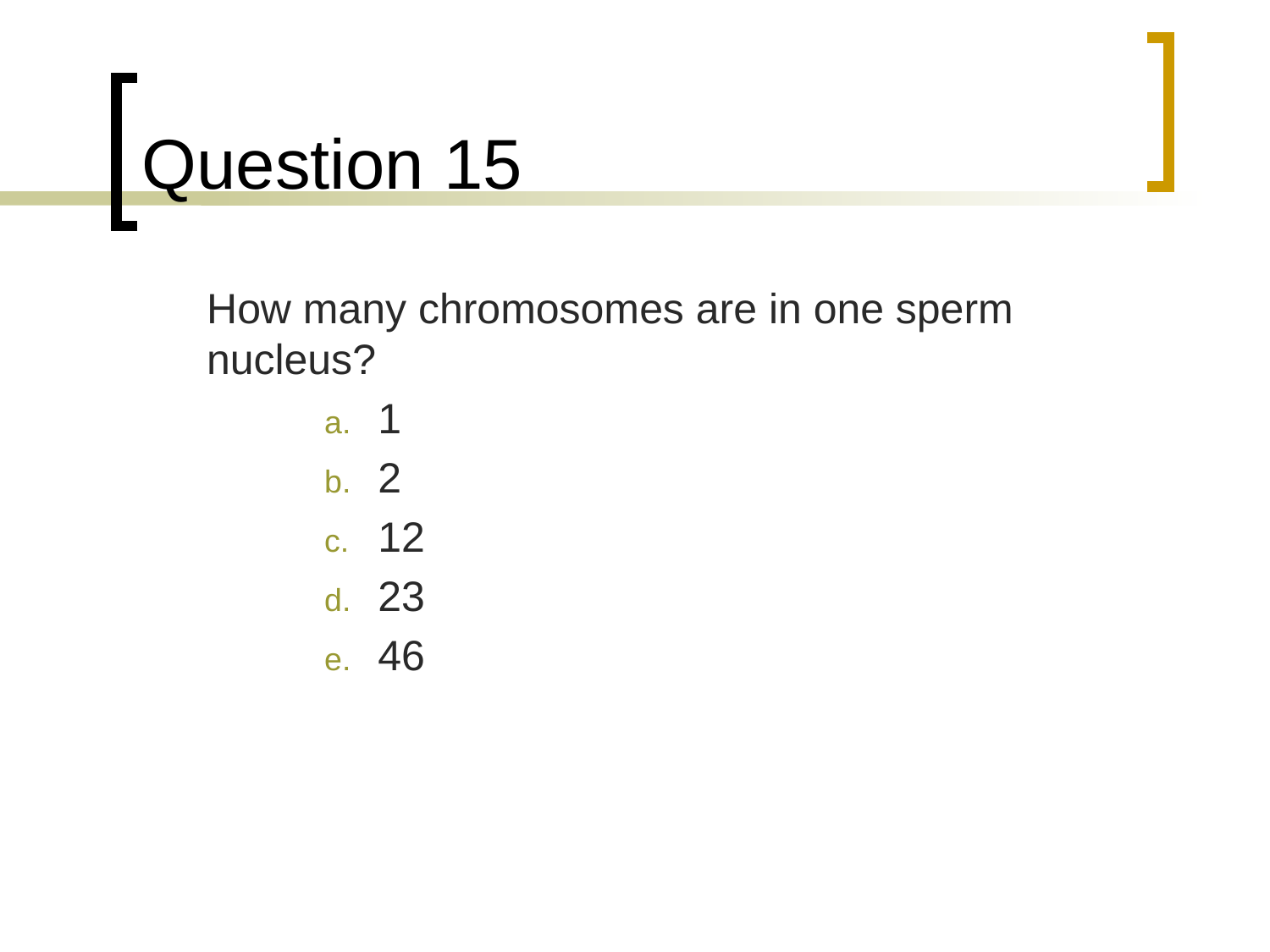

# Question 15
	How many chromosomes are in one sperm nucleus?
1
2
12
23
46